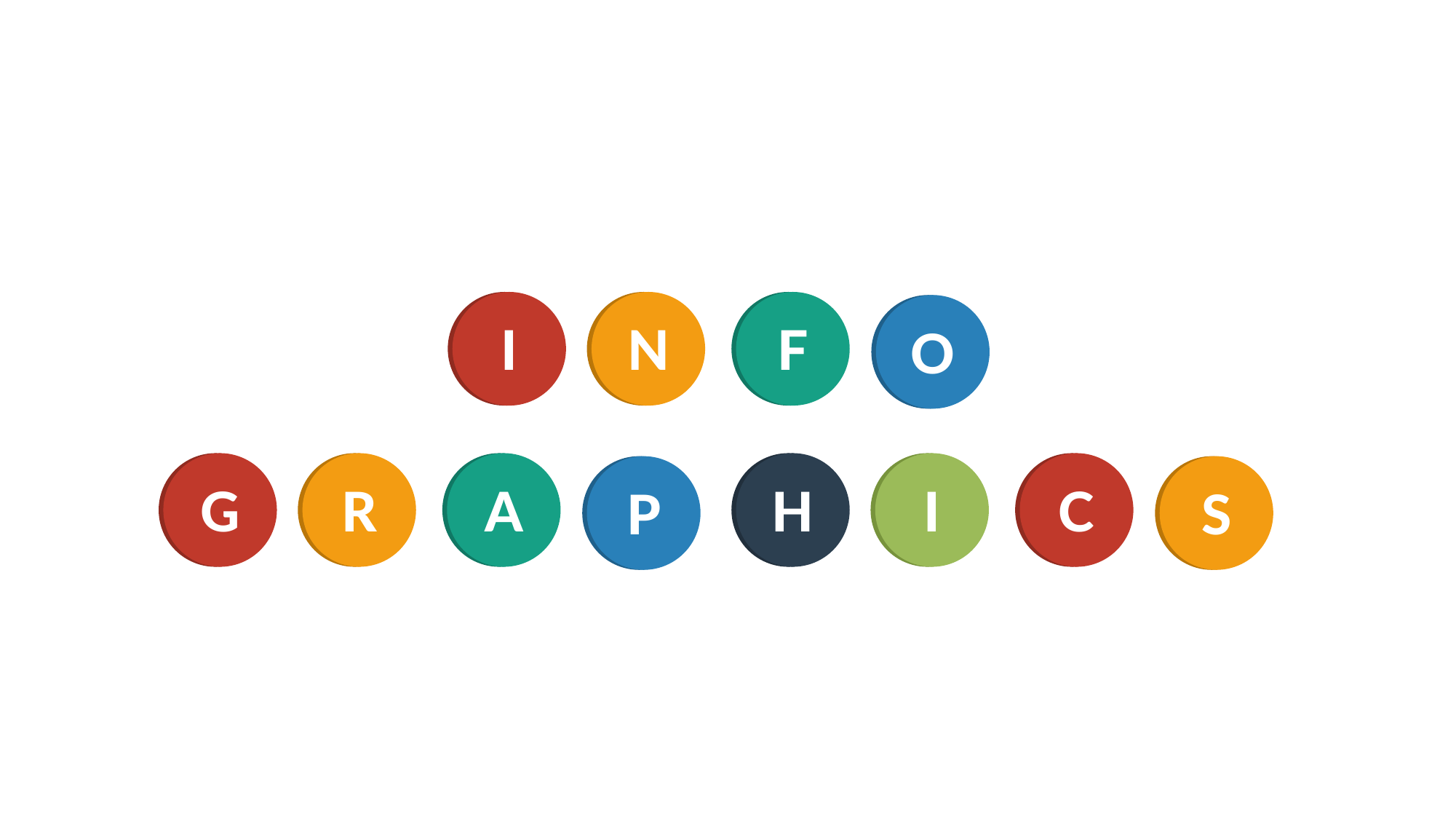

I

N

F

O

G

R

A

H

I

C

P

S